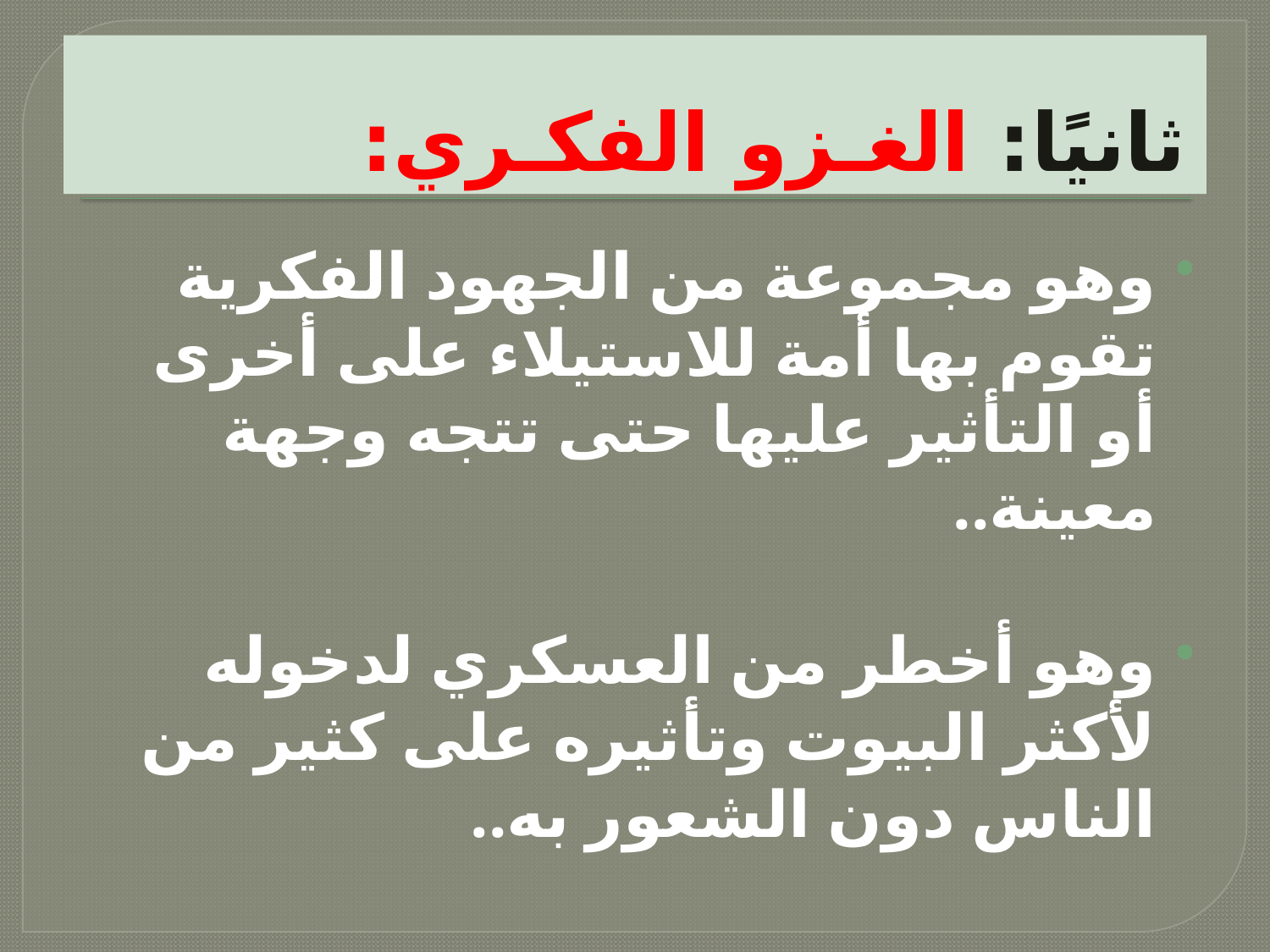

# ثانيًا: الغـزو الفكـري:
وهو مجموعة من الجهود الفكرية تقوم بها أمة للاستيلاء على أخرى أو التأثير عليها حتى تتجه وجهة معينة..

وهو أخطر من العسكري لدخوله لأكثر البيوت وتأثيره على كثير من الناس دون الشعور به..